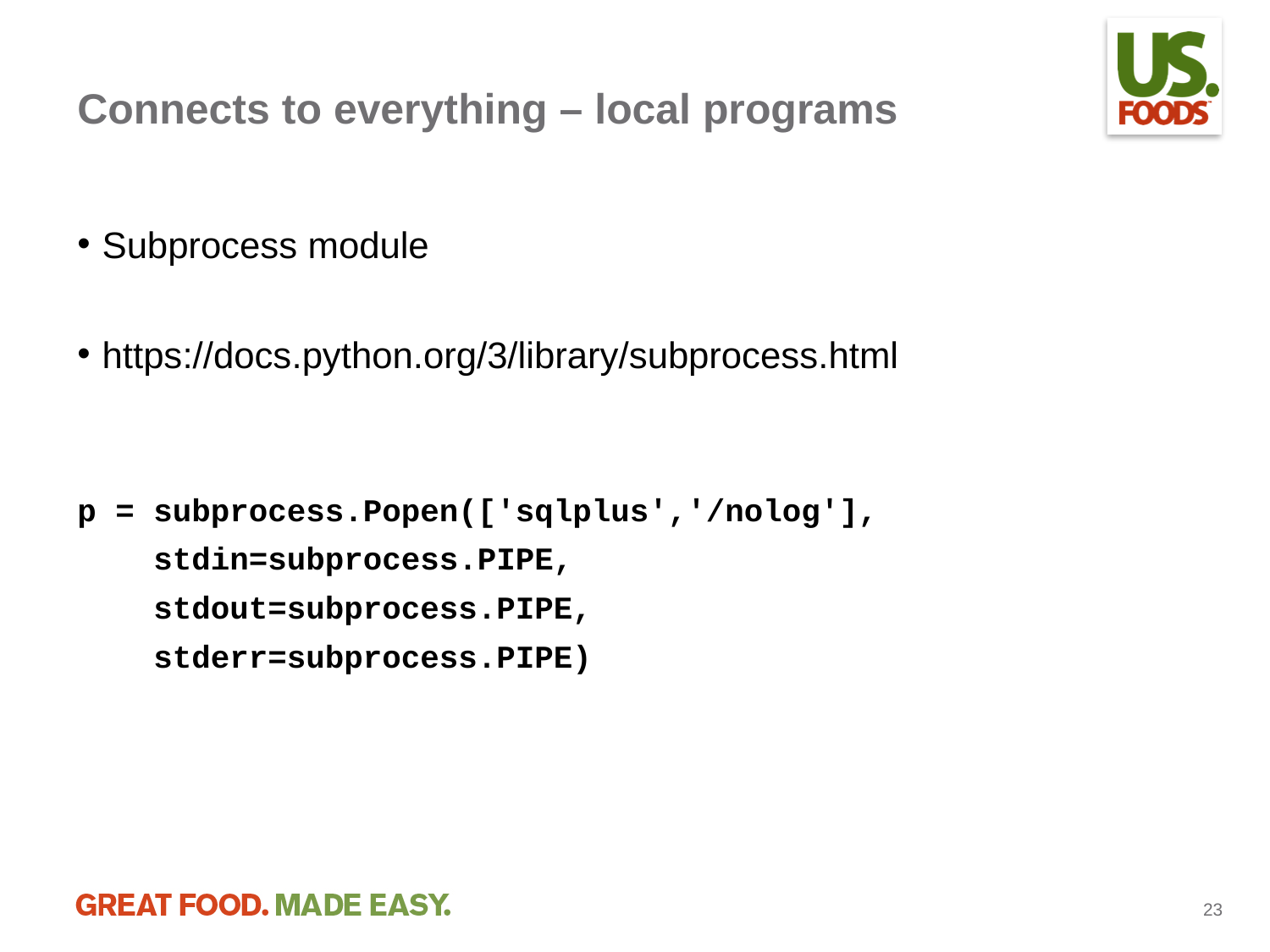

# Connects to everything – local programs
Subprocess module

https://docs.python.org/3/library/subprocess.html

p = subprocess.Popen(['sqlplus','/nolog'],
    stdin=subprocess.PIPE,
    stdout=subprocess.PIPE,
    stderr=subprocess.PIPE)